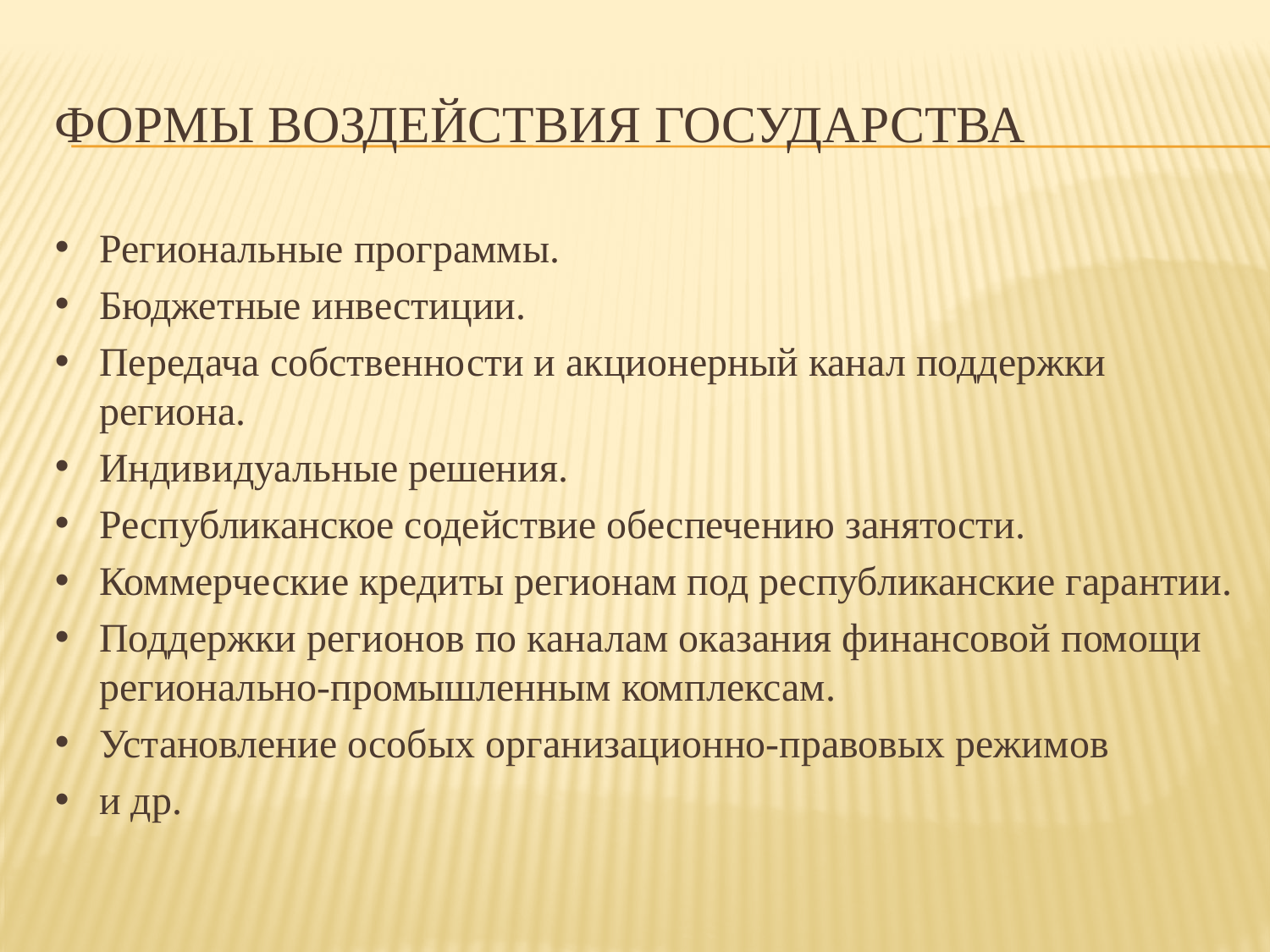

# формы воздействия государства
Региональные программы.
Бюджетные инвестиции.
Передача собственности и акционерный канал поддержки региона.
Индивидуальные решения.
Республиканское содействие обеспечению занятости.
Коммерческие кредиты регионам под республиканские гарантии.
Поддержки регионов по каналам оказания финансовой помощи регионально-промышленным комплексам.
Установление особых организационно-правовых режимов
и др.